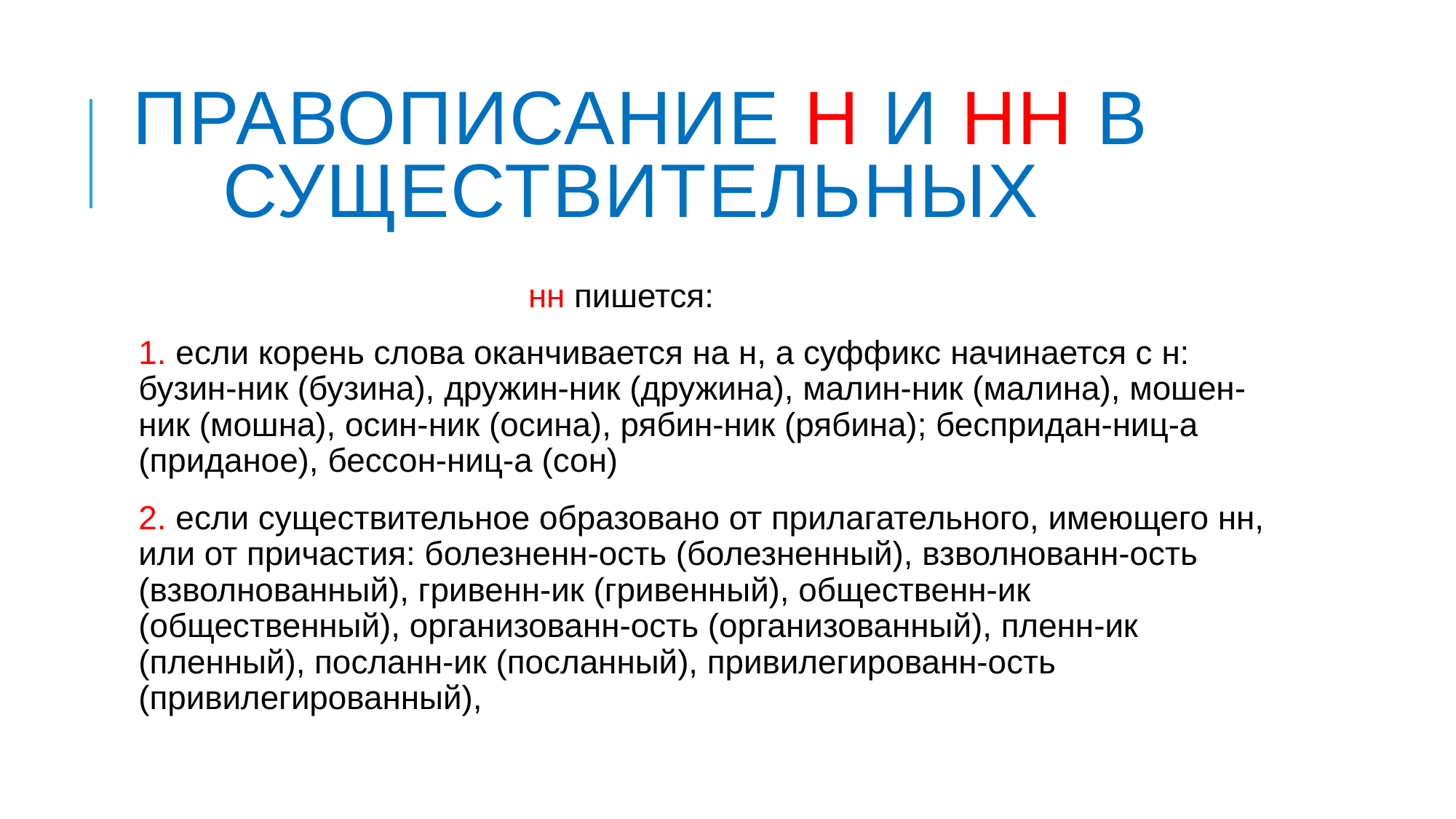

# Правописание Н и НН в          существительных
                                          нн пишется:
1. если корень слова оканчивается на н, а суффикс начинается с н: бузин-ник (бузина), дружин-ник (дружина), малин-ник (малина), мошен-ник (мошна), осин-ник (осина), рябин-ник (рябина); беспридан-ниц-а (приданое), бессон-ниц-а (сон)
2. если существительное образовано от прилагательного, имеющего нн, или от причастия: болезненн-ость (болезненный), взволнованн-ость (взволнованный), гривенн-ик (гривенный), общественн-ик (общественный), организованн-ость (организованный), пленн-ик (пленный), посланн-ик (посланный), привилегированн-ость (привилегированный),